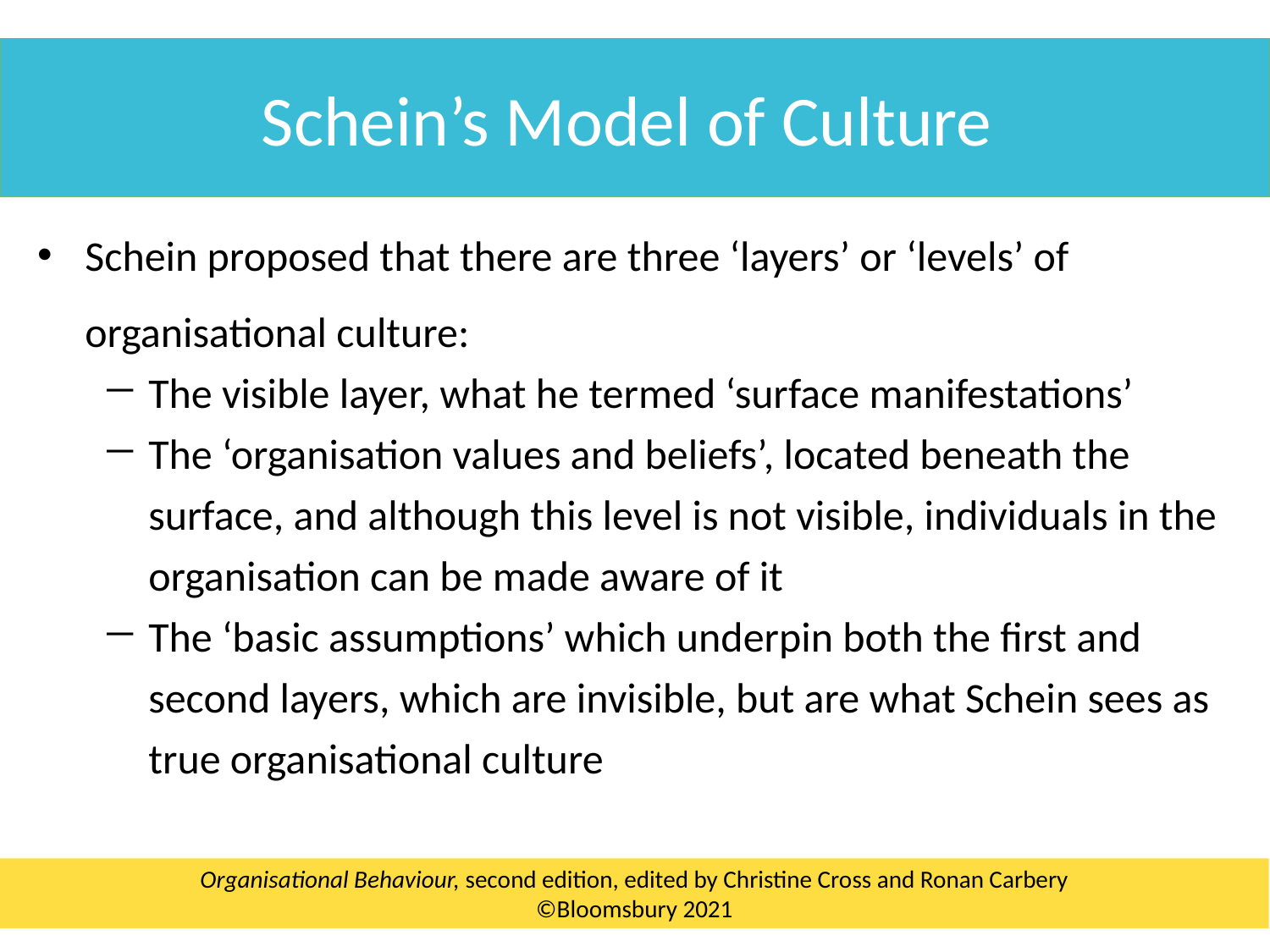

Schein’s Model of Culture
Schein proposed that there are three ‘layers’ or ‘levels’ of organisational culture:
The visible layer, what he termed ‘surface manifestations’
The ‘organisation values and beliefs’, located beneath the surface, and although this level is not visible, individuals in the organisation can be made aware of it
The ‘basic assumptions’ which underpin both the first and second layers, which are invisible, but are what Schein sees as true organisational culture